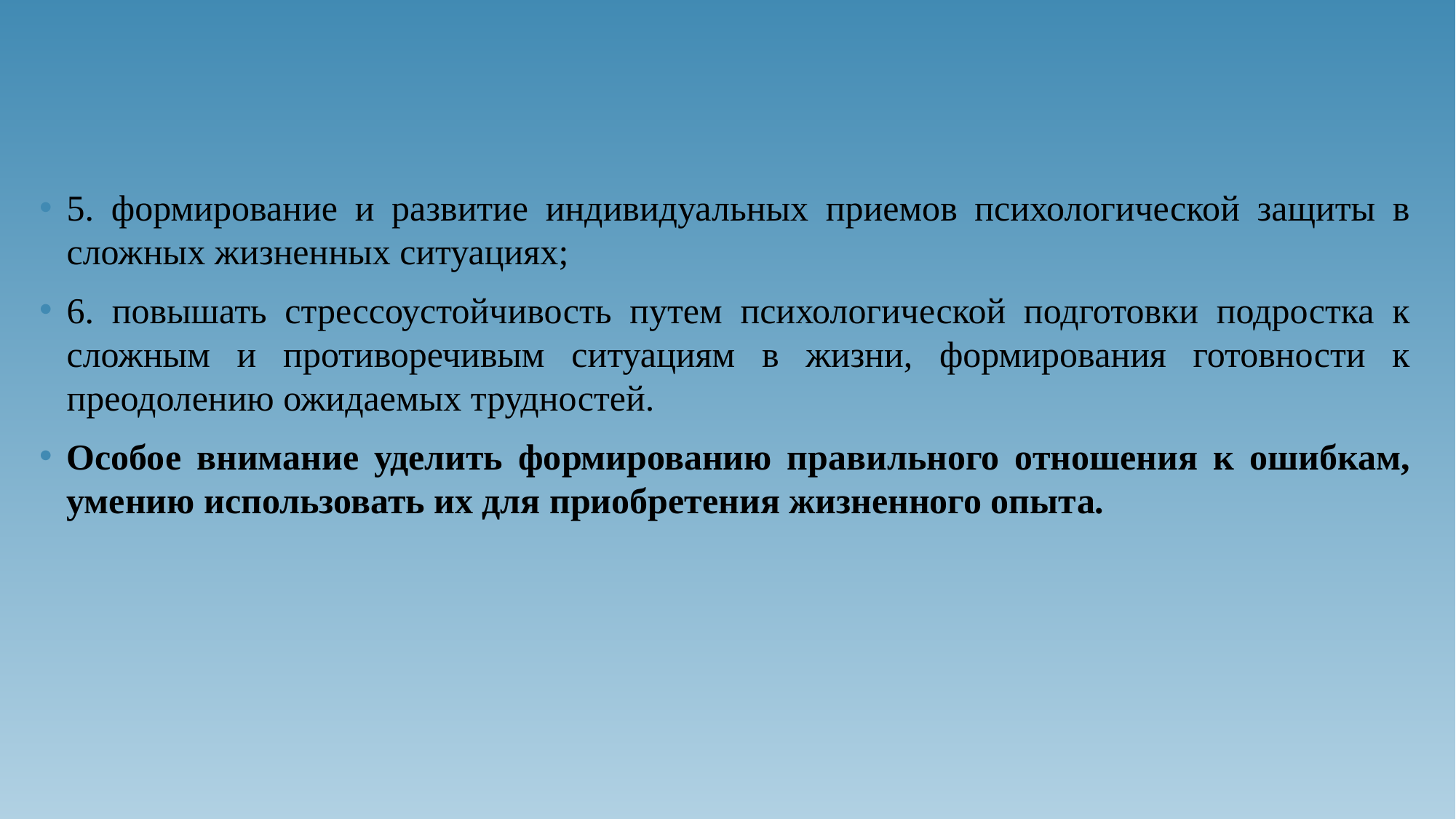

5. формирование и развитие индивидуальных приемов психологической защиты в сложных жизненных ситуациях;
6. повышать стрессоустойчивость путем психологической подготовки подростка к сложным и противоречивым ситуациям в жизни, формирования готовности к преодолению ожидаемых трудностей.
Особое внимание уделить формированию правильного отношения к ошибкам, умению использовать их для приобретения жизненного опыта.